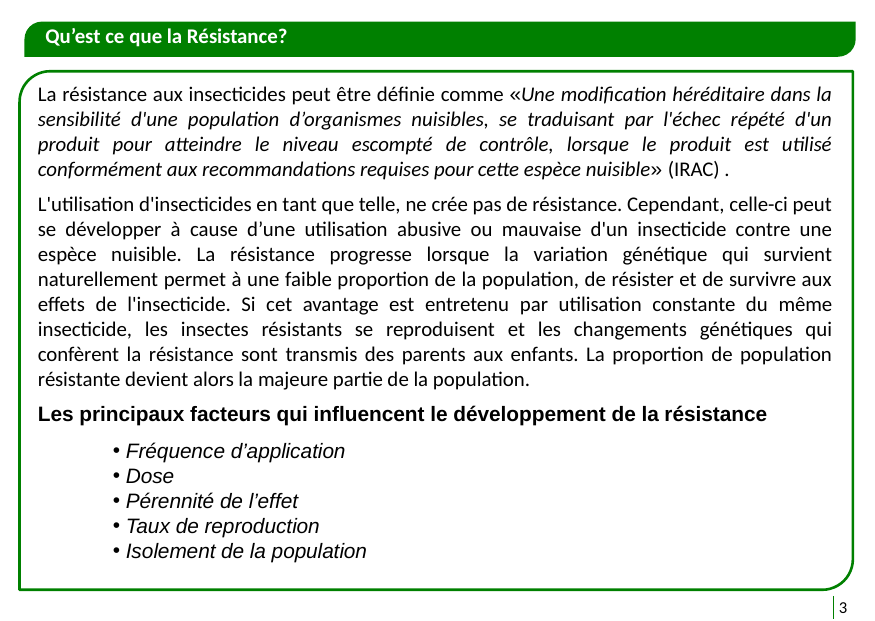

Qu’est ce que la Résistance?

La résistance aux insecticides peut être définie comme «Une modification héréditaire dans la sensibilité d'une population d’organismes nuisibles, se traduisant par l'échec répété d'un produit pour atteindre le niveau escompté de contrôle, lorsque le produit est utilisé conformément aux recommandations requises pour cette espèce nuisible» (IRAC) .

L'utilisation d'insecticides en tant que telle, ne crée pas de résistance. Cependant, celle-ci peut se développer à cause d’une utilisation abusive ou mauvaise d'un insecticide contre une espèce nuisible. La résistance progresse lorsque la variation génétique qui survient naturellement permet à une faible proportion de la population, de résister et de survivre aux effets de l'insecticide. Si cet avantage est entretenu par utilisation constante du même insecticide, les insectes résistants se reproduisent et les changements génétiques qui confèrent la résistance sont transmis des parents aux enfants. La proportion de population résistante devient alors la majeure partie de la population.

Les principaux facteurs qui influencent le développement de la résistance

 Fréquence d’application
 Dose
 Pérennité de l’effet
 Taux de reproduction
 Isolement de la population

3